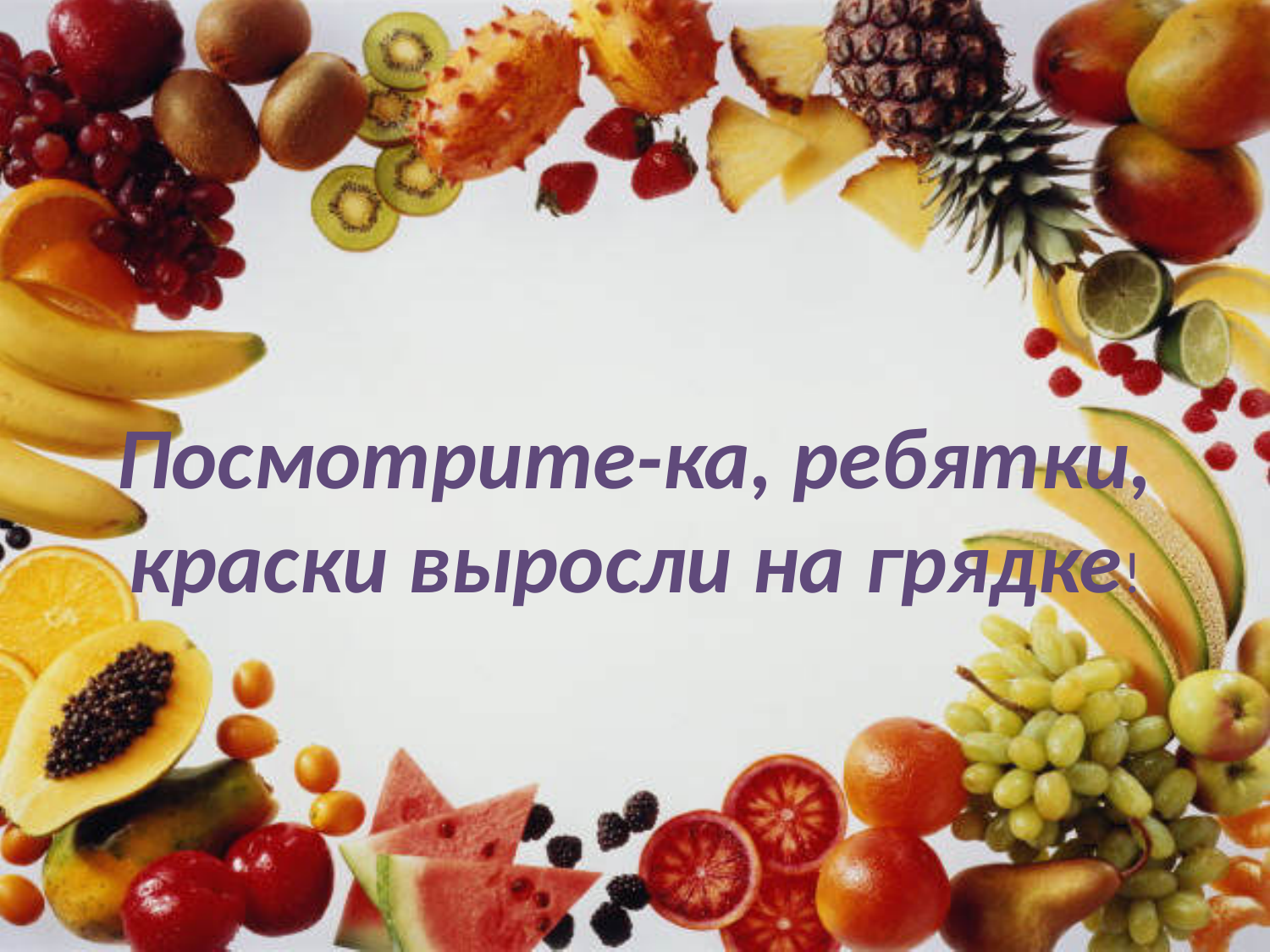

# Посмотрите-ка, ребятки, краски выросли на грядке!